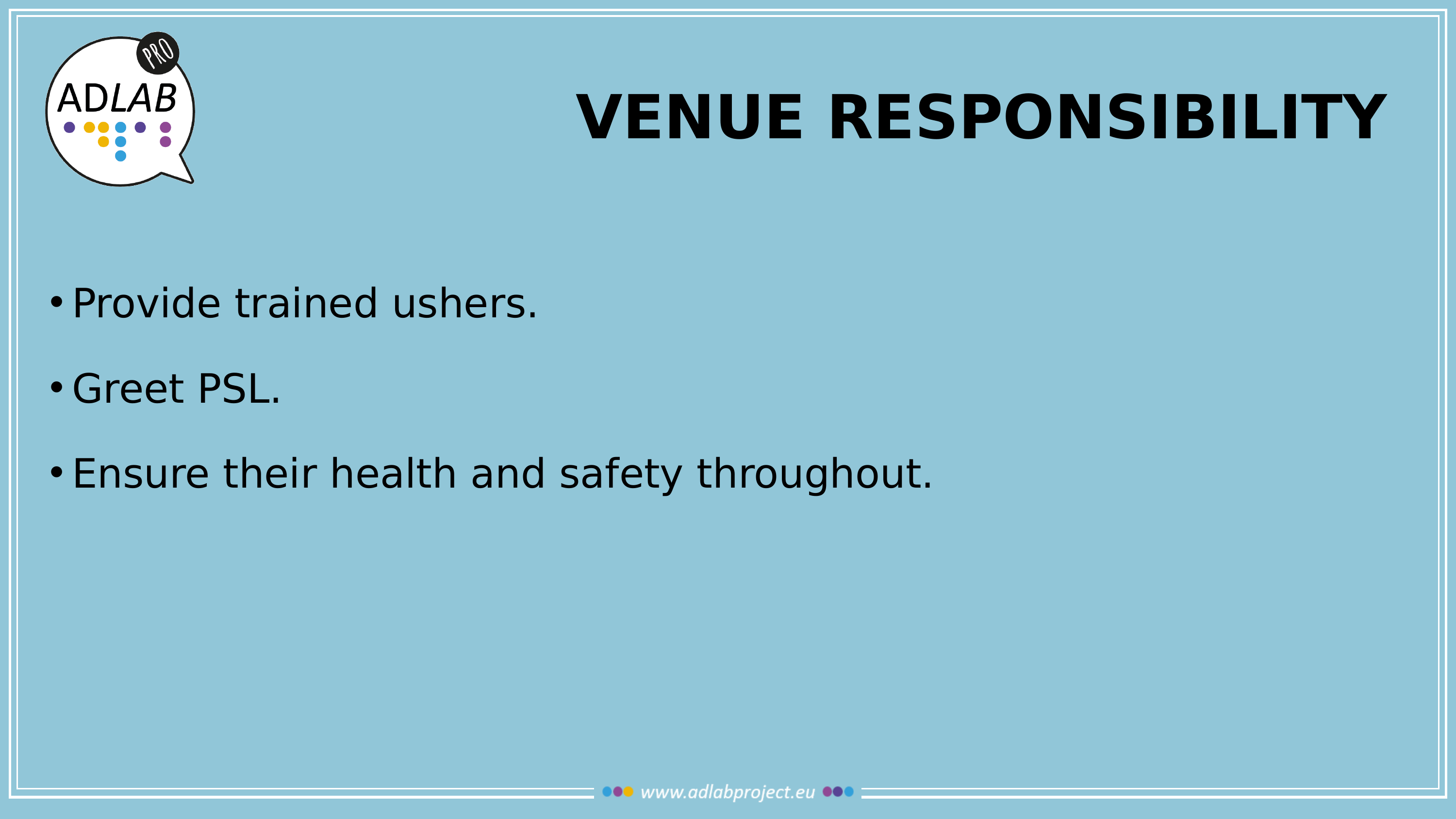

# Venue responsibility
Provide trained ushers.
Greet PSL.
Ensure their health and safety throughout.